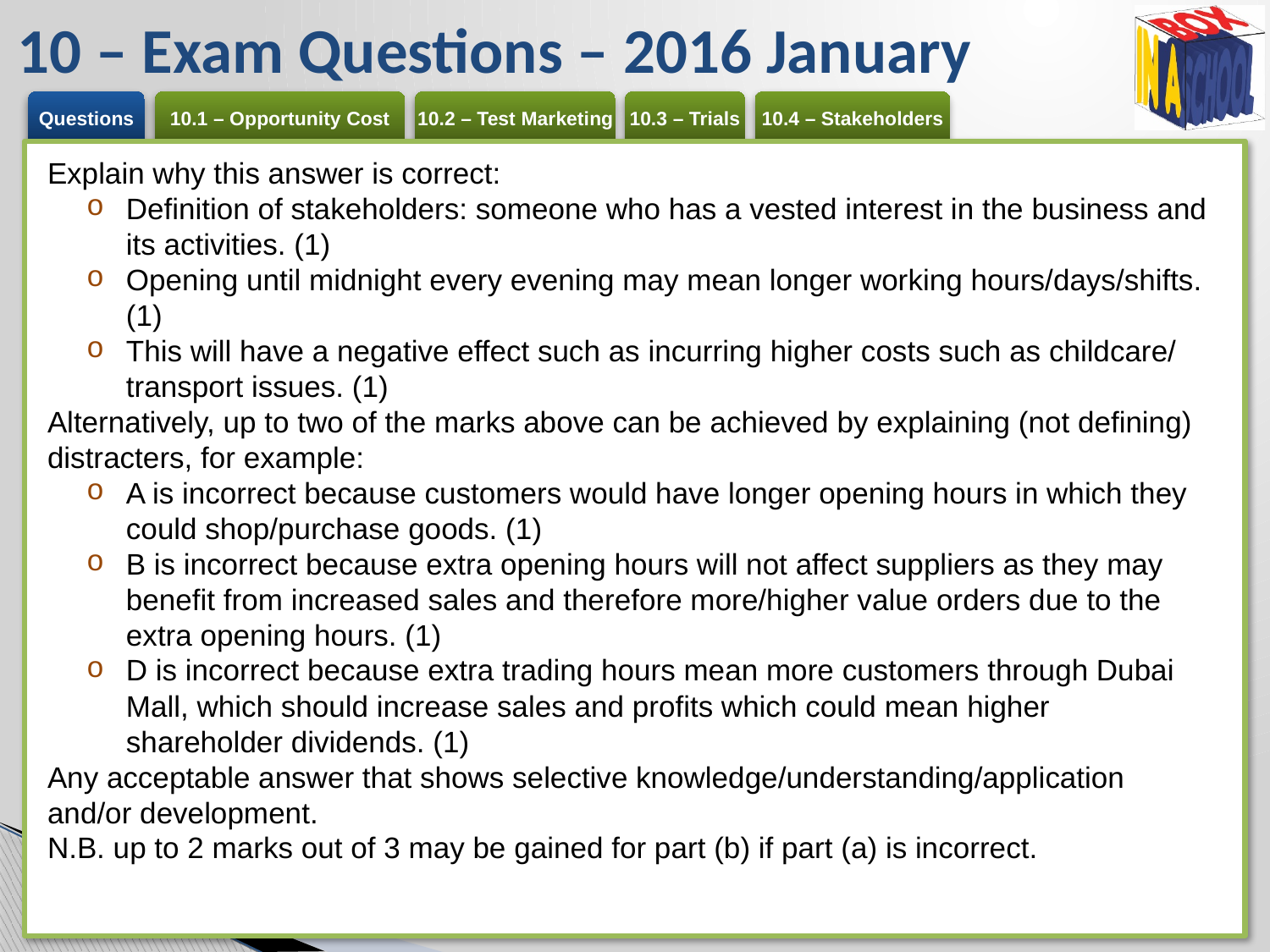

# 10 – Exam Questions – 2016 January
Explain why this answer is correct:
Definition of stakeholders: someone who has a vested interest in the business and its activities. (1)
Opening until midnight every evening may mean longer working hours/days/shifts. (1)
This will have a negative effect such as incurring higher costs such as childcare/ transport issues. (1)
Alternatively, up to two of the marks above can be achieved by explaining (not defining) distracters, for example:
A is incorrect because customers would have longer opening hours in which they could shop/purchase goods. (1)
B is incorrect because extra opening hours will not affect suppliers as they may benefit from increased sales and therefore more/higher value orders due to the extra opening hours. (1)
D is incorrect because extra trading hours mean more customers through Dubai Mall, which should increase sales and profits which could mean higher shareholder dividends. (1)
Any acceptable answer that shows selective knowledge/understanding/application and/or development.
N.B. up to 2 marks out of 3 may be gained for part (b) if part (a) is incorrect.